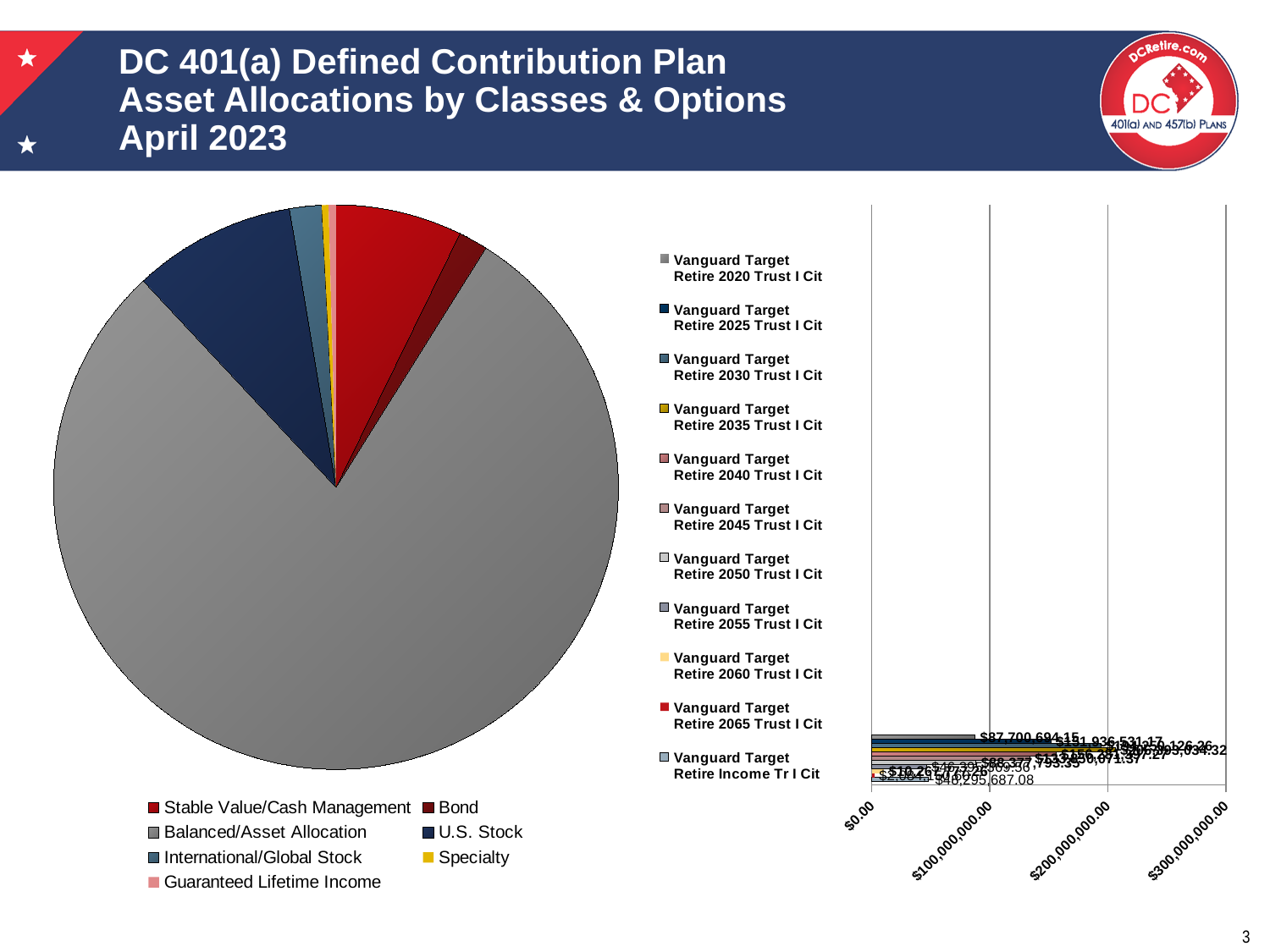

# DC 401(a) Defined Contribution Plan Asset Allocations by Classes & Options April 2023

[unsupported chart]

### Chart

| Category |  |  |
|---|---|---|
| Stable Value/Cash Management | 102979589.74000001 | 0.07235739892793285 |
| Bond | 23769823.91 | 0.01670158752277999 |
| Balanced/Asset Allocation | 1126375062.8299997 | 0.7914342052579408 |
| U.S. Stock | 132511331.12 | 0.09310753007007698 |
| International/Global Stock | 26125934.34 | 0.018357080836864863 |
| Specialty | 5481220.84 | 0.0038513154299150065 |
| Guaranteed Lifetime Income | 5964494.45 | 0.004190881954489435 |